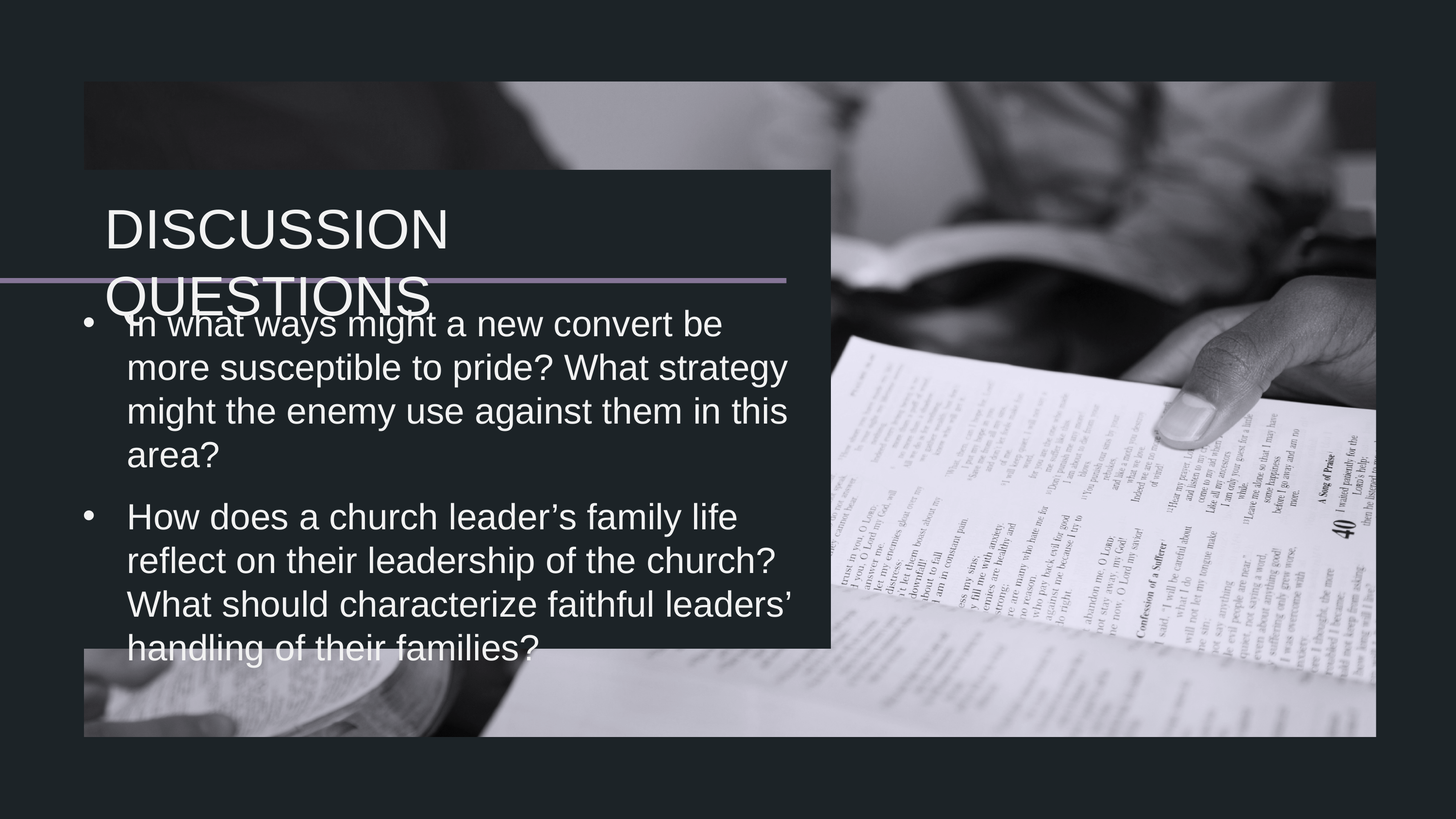

In what ways might a new convert be more susceptible to pride? What strategy might the enemy use against them in this area?
How does a church leader’s family life reflect on their leadership of the church? What should characterize faithful leaders’ handling of their families?